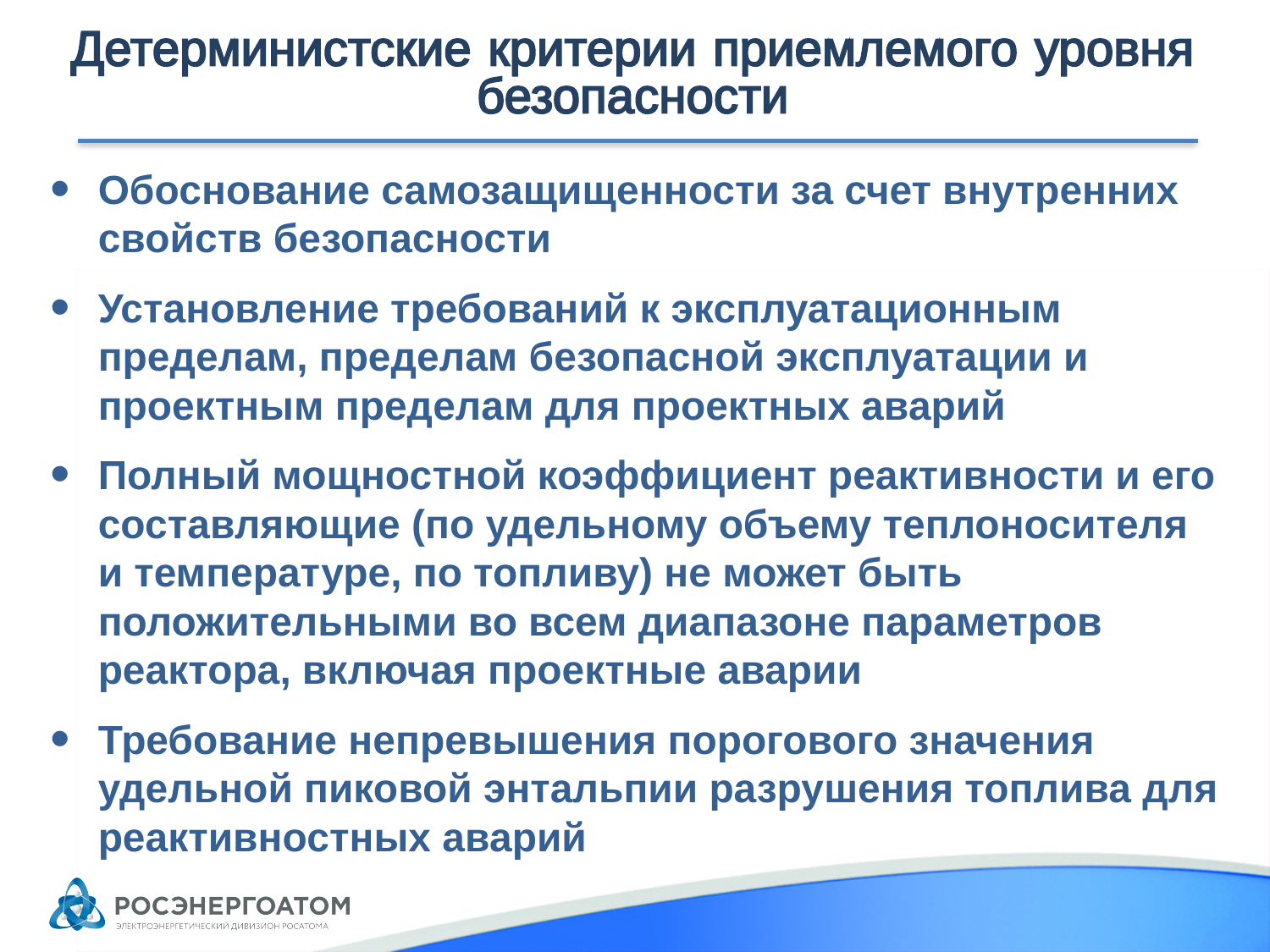

Детерминистские критерии приемлемого уровня безопасности
Обоснование самозащищенности за счет внутренних свойств безопасности
Установление требований к эксплуатационным пределам, пределам безопасной эксплуатации и проектным пределам для проектных аварий
Полный мощностной коэффициент реактивности и его составляющие (по удельному объему теплоносителя и температуре, по топливу) не может быть положительными во всем диапазоне параметров реактора, включая проектные аварии
Требование непревышения порогового значения  удельной пиковой энтальпии разрушения топлива для реактивностных аварий